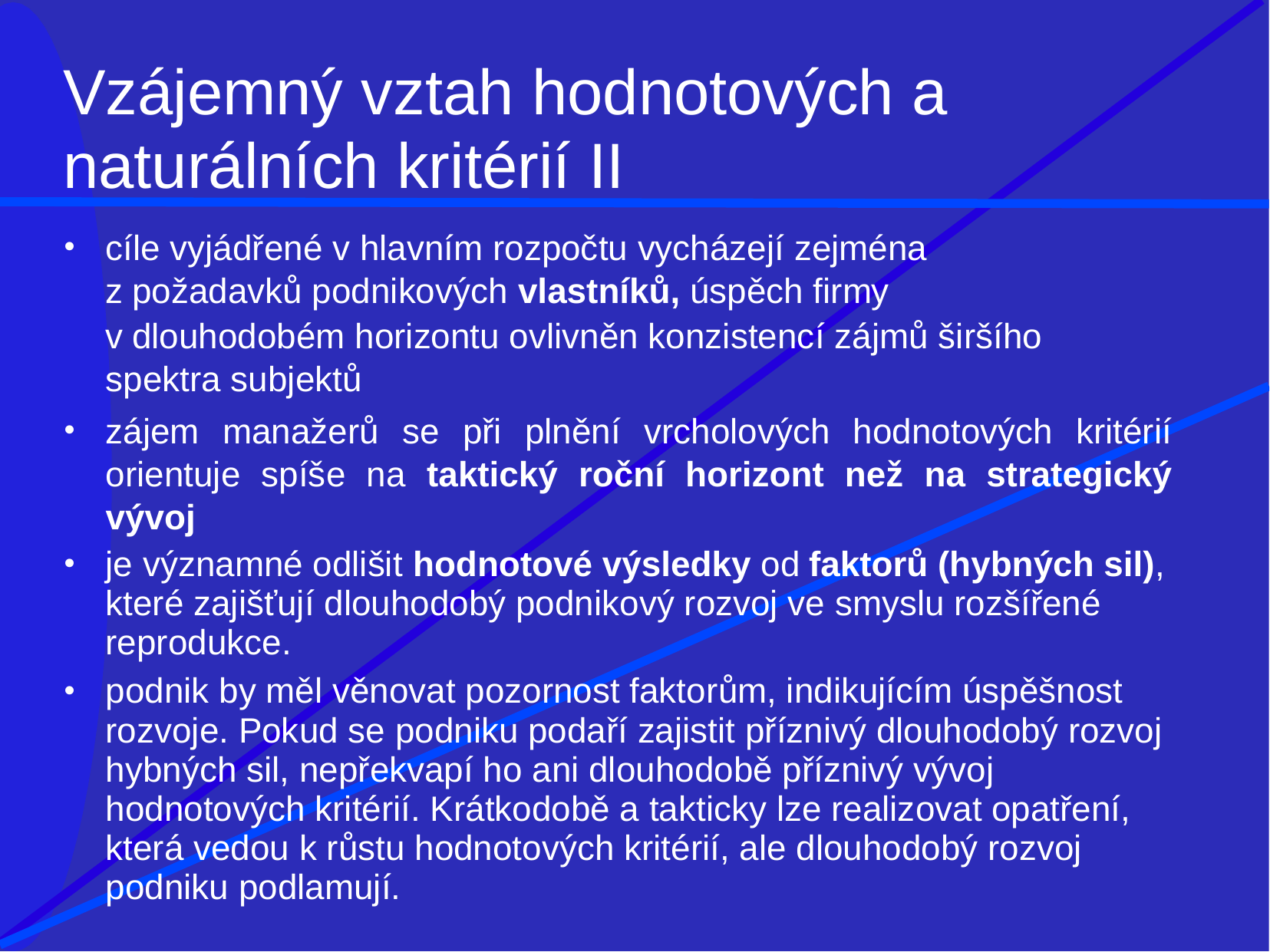

# Vzájemný vztah hodnotových a
naturálních kritérií II
cíle vyjádřené v hlavním rozpočtu vycházejí zejména
z požadavků podnikových vlastníků, úspěch firmy
v dlouhodobém horizontu ovlivněn konzistencí zájmů širšího spektra subjektů
zájem manažerů se při plnění vrcholových hodnotových kritérií orientuje spíše na taktický roční horizont než na strategický vývoj
je významné odlišit hodnotové výsledky od faktorů (hybných sil), které zajišťují dlouhodobý podnikový rozvoj ve smyslu rozšířené reprodukce.
podnik by měl věnovat pozornost faktorům, indikujícím úspěšnost rozvoje. Pokud se podniku podaří zajistit příznivý dlouhodobý rozvoj hybných sil, nepřekvapí ho ani dlouhodobě příznivý vývoj hodnotových kritérií. Krátkodobě a takticky lze realizovat opatření, která vedou k růstu hodnotových kritérií, ale dlouhodobý rozvoj podniku podlamují.